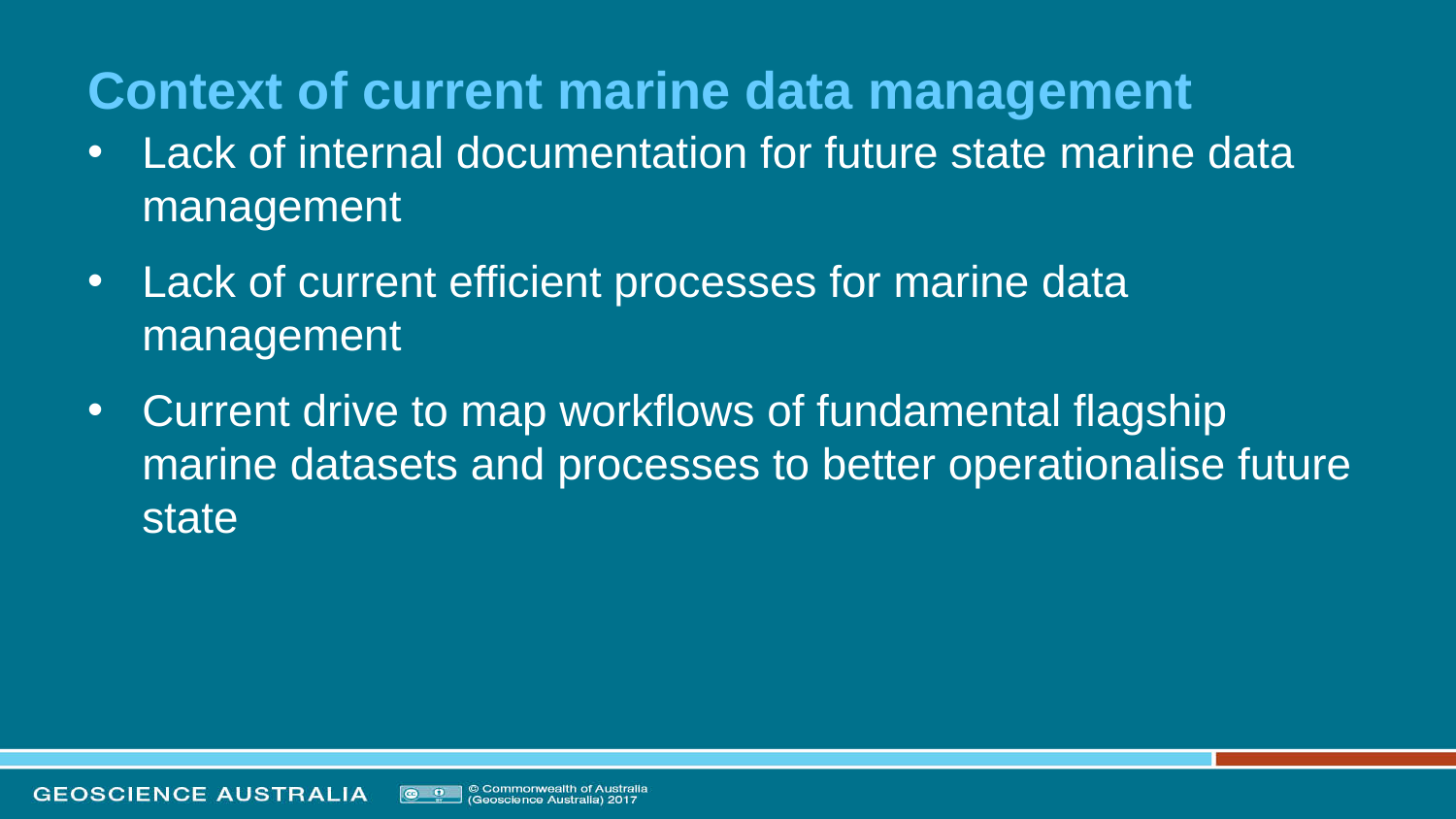

# Context of current marine data management
Lack of internal documentation for future state marine data management
Lack of current efficient processes for marine data management
Current drive to map workflows of fundamental flagship marine datasets and processes to better operationalise future state